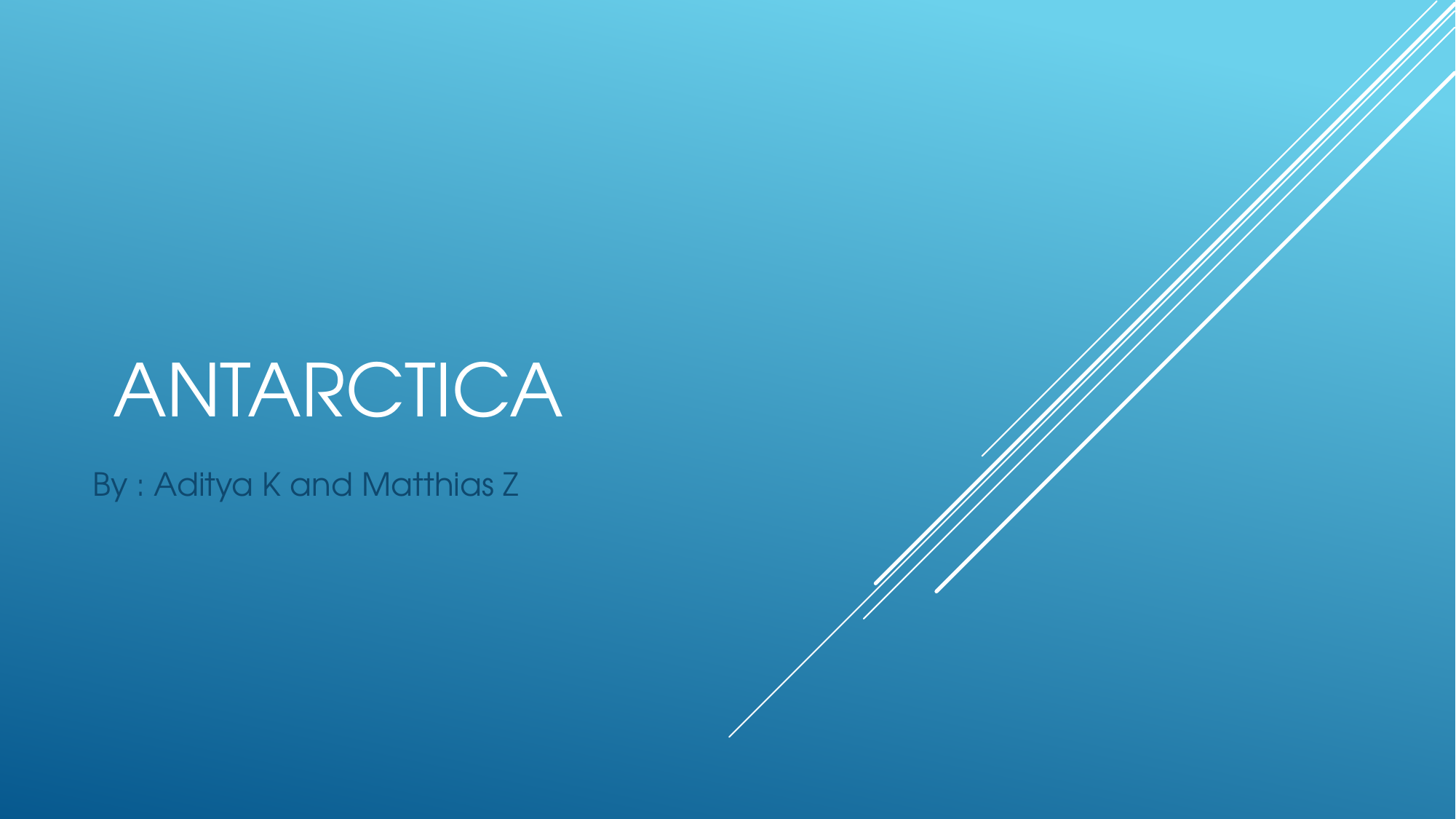

# ANTARCTICA
By : Aditya K and Matthias Z